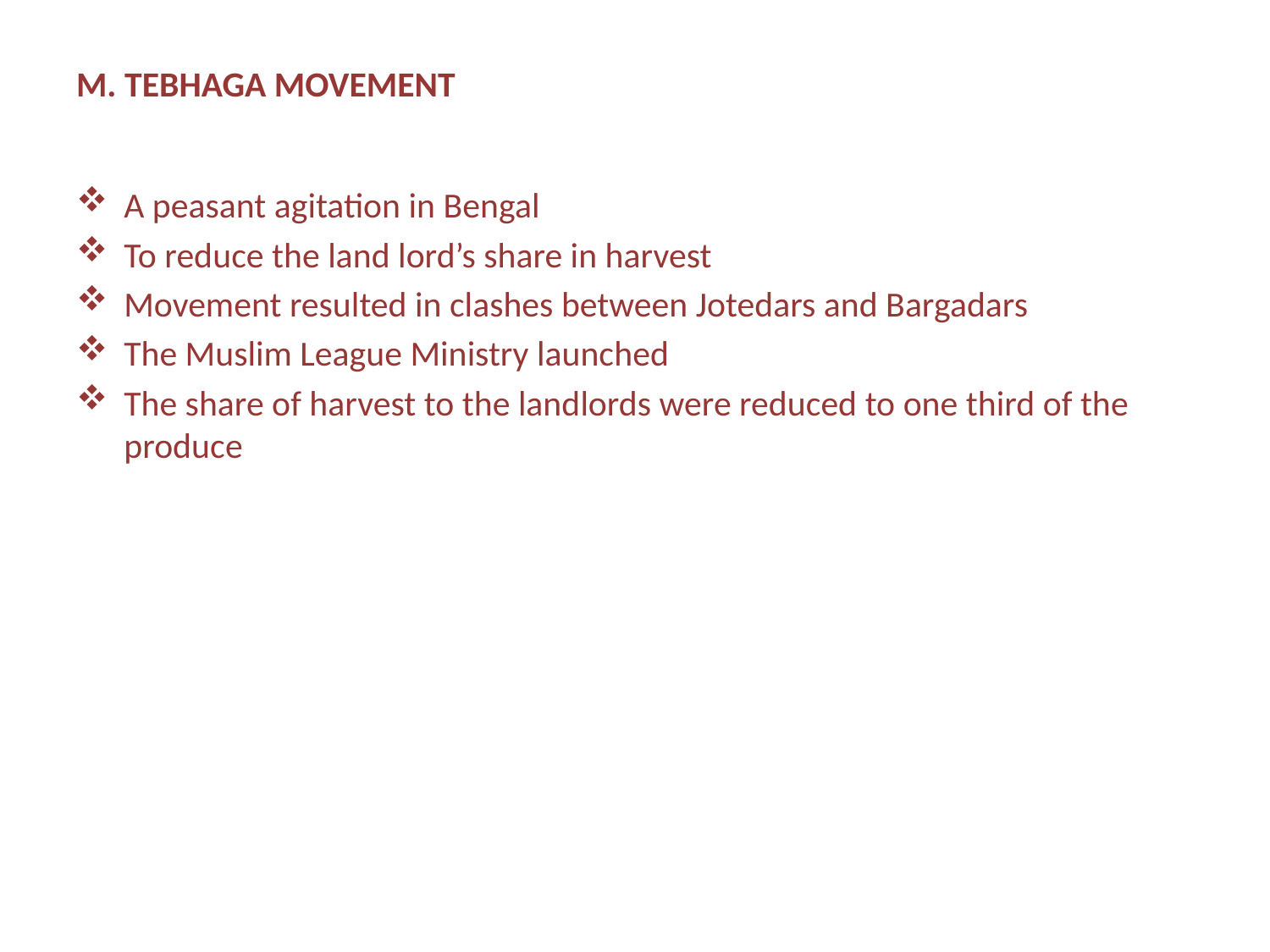

# M. TEBHAGA MOVEMENT

A peasant agitation in Bengal
To reduce the land lord’s share in harvest
Movement resulted in clashes between Jotedars and Bargadars
The Muslim League Ministry launched
The share of harvest to the landlords were reduced to one third of the produce